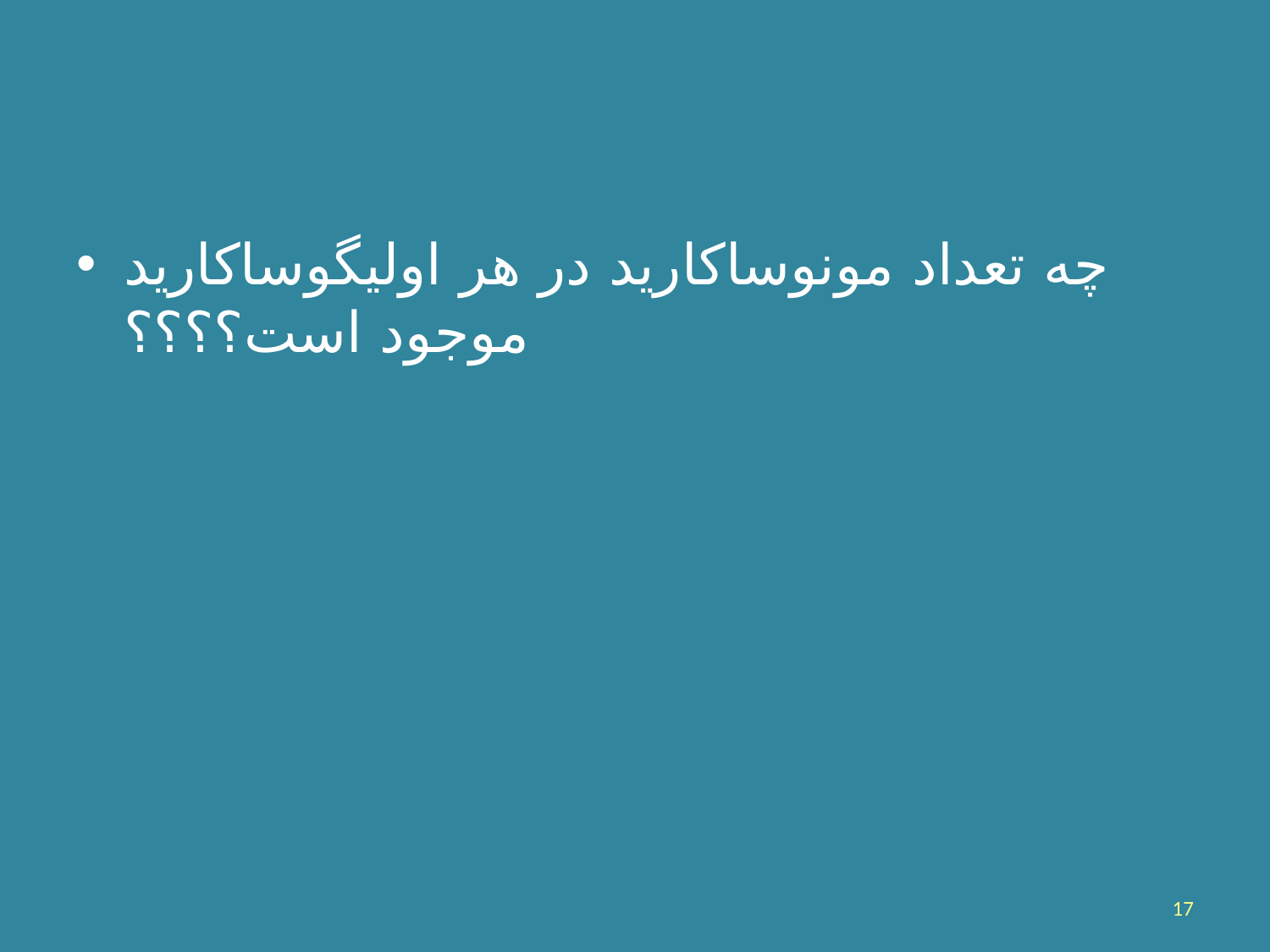

#
چه تعداد مونوساکارید در هر اولیگوساکارید موجود است؟؟؟؟

17